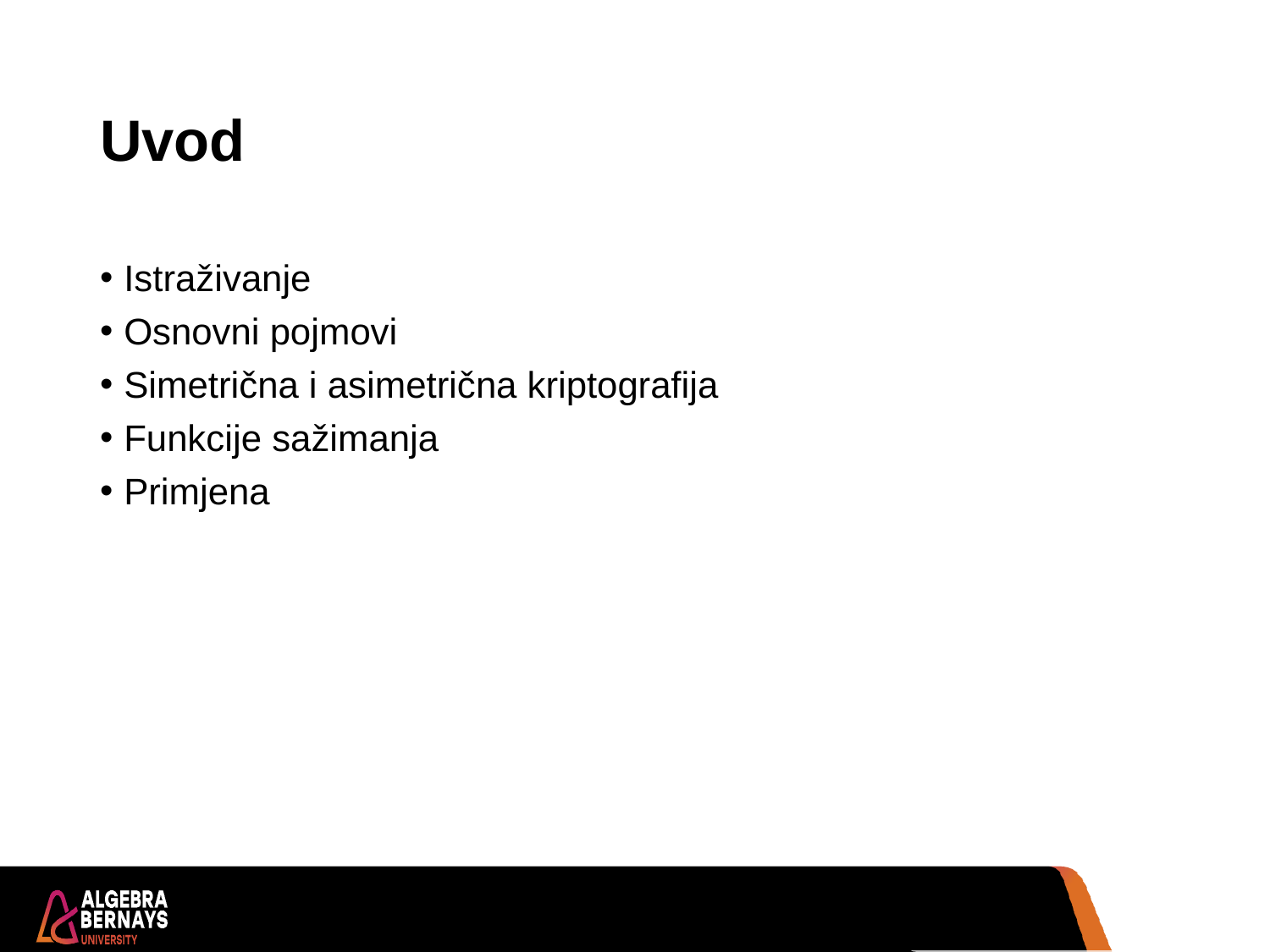

# Uvod
Istraživanje
Osnovni pojmovi
Simetrična i asimetrična kriptografija
Funkcije sažimanja
Primjena